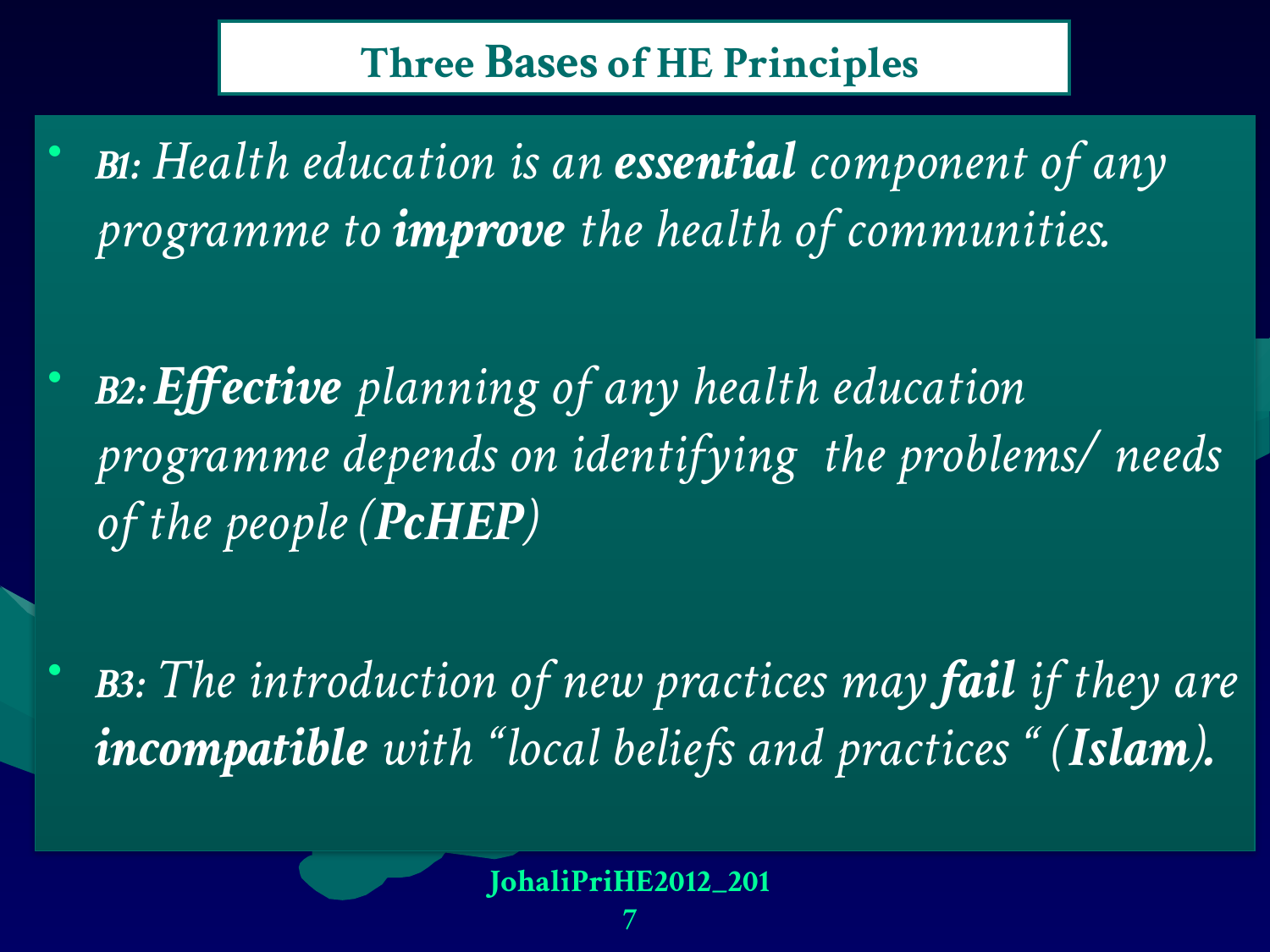

# Three Bases of HE Principles
B1: Health education is an essential component of any programme to improve the health of communities.

B2: Effective planning of any health education programme depends on identifying  the problems/ needs of the people (PcHEP)

B3: The introduction of new practices may fail if they are incompatible with “local beliefs and practices “ (Islam).
JohaliPriHE2012_2017